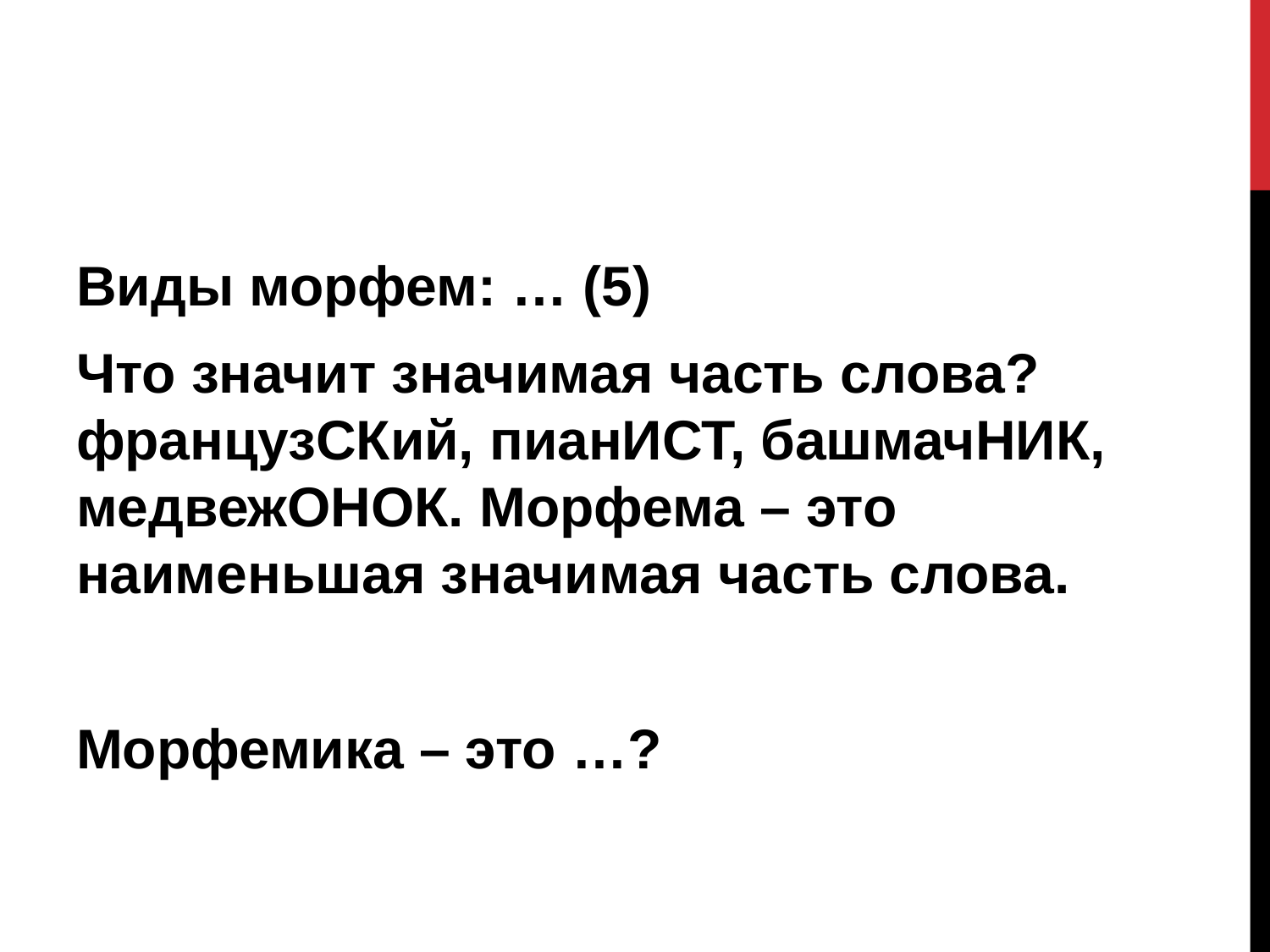

#
Виды морфем: … (5)
Что значит значимая часть слова? французСКий, пианИСТ, башмачНИК, медвежОНОК. Морфема – это наименьшая значимая часть слова.

Морфемика – это …?